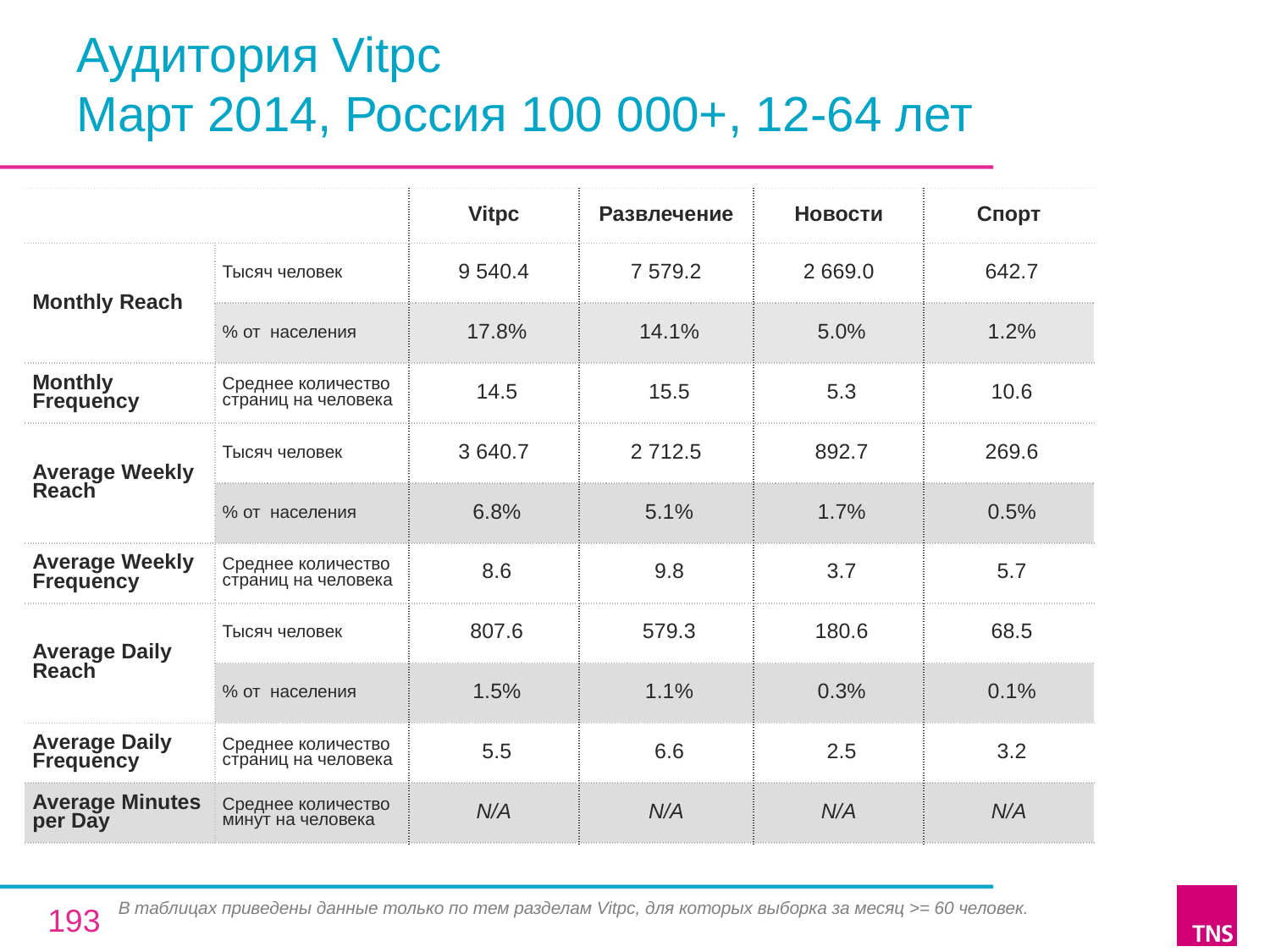

# Аудитория Vitpc Март 2014, Россия 100 000+, 12-64 лет
|  |  | Vitpc | Развлечение | Новости | Спорт |
| --- | --- | --- | --- | --- | --- |
| Monthly Reach | Тысяч человек | 9 540.4 | 7 579.2 | 2 669.0 | 642.7 |
|  | % от населения | 17.8% | 14.1% | 5.0% | 1.2% |
| Monthly Frequency | Среднее количество страниц на человека | 14.5 | 15.5 | 5.3 | 10.6 |
| Average Weekly Reach | Тысяч человек | 3 640.7 | 2 712.5 | 892.7 | 269.6 |
|  | % от населения | 6.8% | 5.1% | 1.7% | 0.5% |
| Average Weekly Frequency | Среднее количество страниц на человека | 8.6 | 9.8 | 3.7 | 5.7 |
| Average Daily Reach | Тысяч человек | 807.6 | 579.3 | 180.6 | 68.5 |
|  | % от населения | 1.5% | 1.1% | 0.3% | 0.1% |
| Average Daily Frequency | Среднее количество страниц на человека | 5.5 | 6.6 | 2.5 | 3.2 |
| Average Minutes per Day | Среднее количество минут на человека | N/A | N/A | N/A | N/A |
В таблицах приведены данные только по тем разделам Vitpc, для которых выборка за месяц >= 60 человек.
193